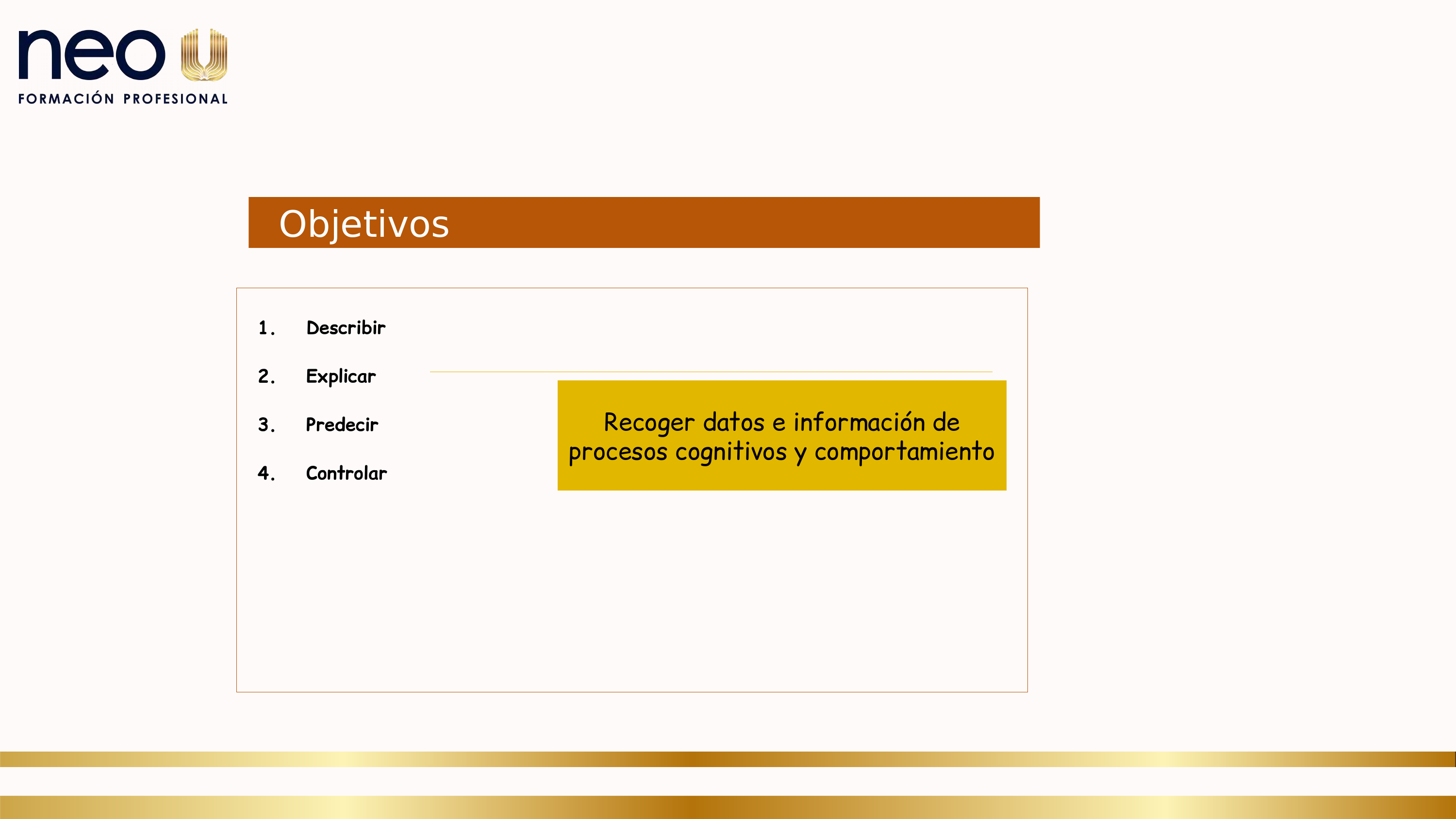

Objetivos

Describir

Explicar

Predecir

Controlar
Recoger datos e información de procesos cognitivos y comportamiento